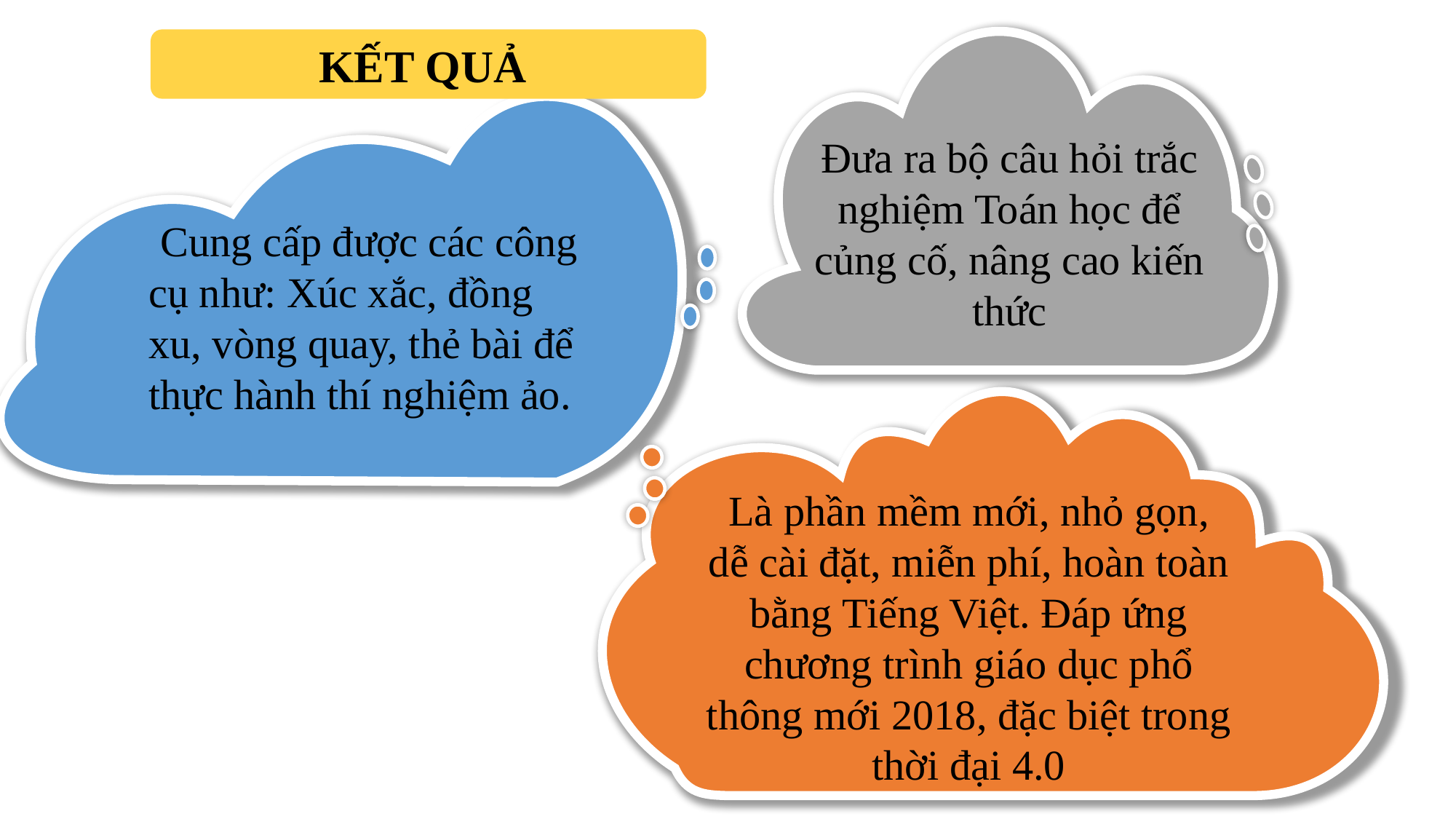

KẾT QUẢ

Đưa ra bộ câu hỏi trắc nghiệm Toán học để củng cố, nâng cao kiến thức

 Cung cấp được các công cụ như: Xúc xắc, đồng xu, vòng quay, thẻ bài để thực hành thí nghiệm ảo.

Là phần mềm mới, nhỏ gọn, dễ cài đặt, miễn phí, hoàn toàn bằng Tiếng Việt. Đáp ứng chương trình giáo dục phổ thông mới 2018, đặc biệt trong thời đại 4.0